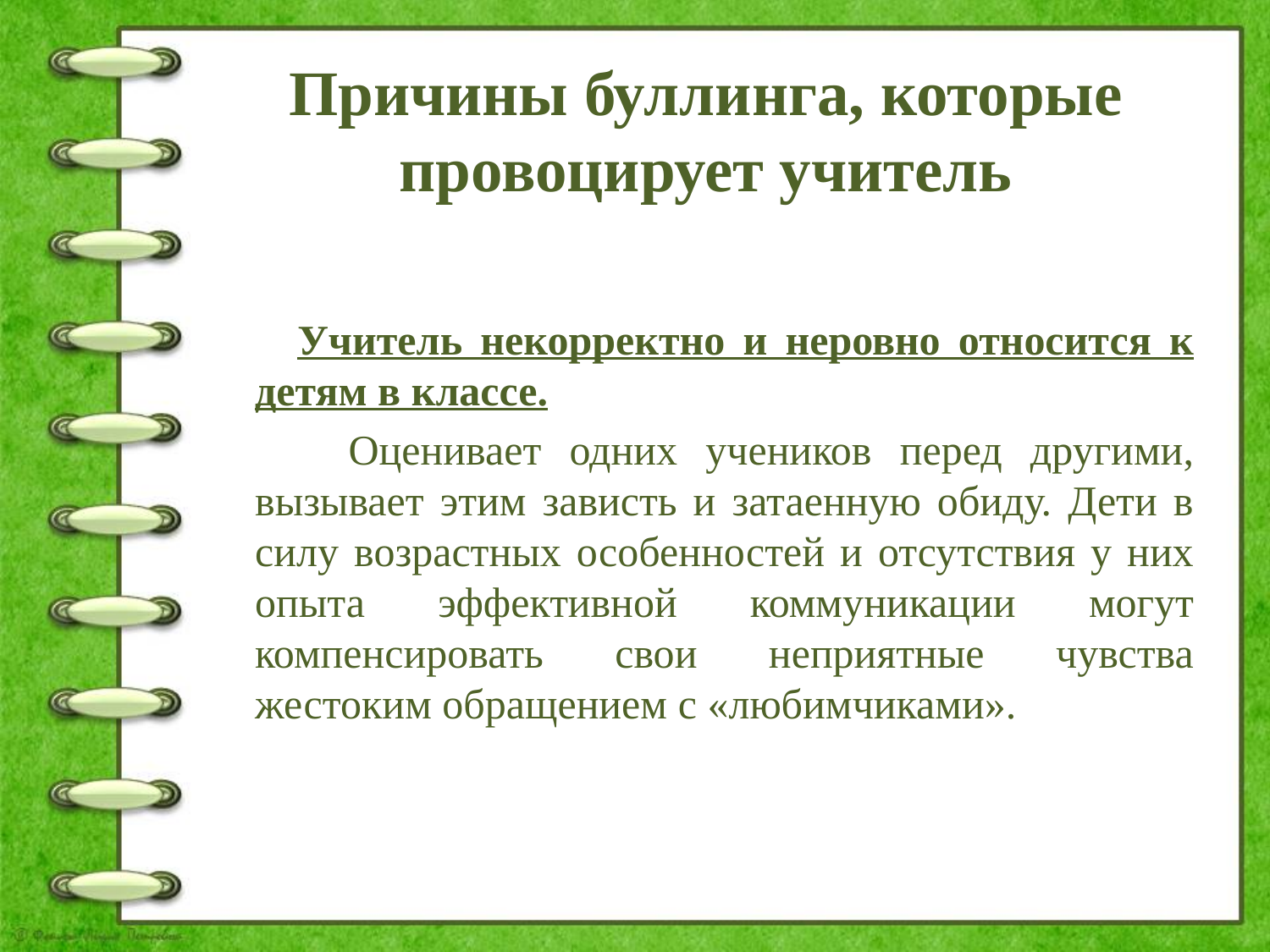

# Причины буллинга, которые провоцирует учитель
     Учитель некорректно и неровно относится к детям в классе.
     Оценивает одних учеников перед другими, вызывает этим зависть и затаенную обиду. Дети в силу возрастных особенностей и отсутствия у них опыта эффективной коммуникации могут
компенсировать свои неприятные чувства жестоким обращением с «любимчиками».